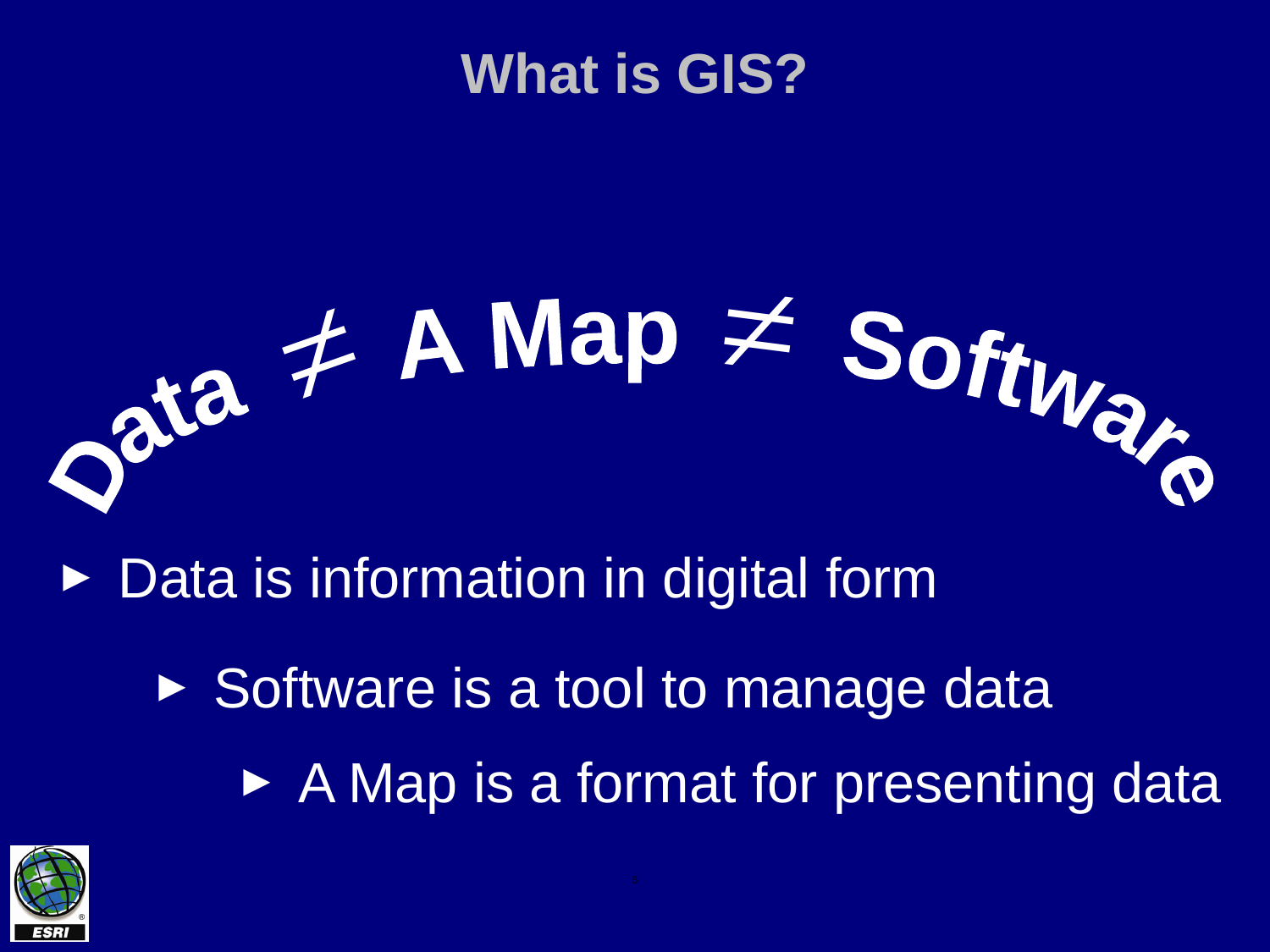

# What is GIS?
≠
≠
Data      A Map      Software
Data is information in digital form
Software is a tool to manage data
A Map is a format for presenting data
6